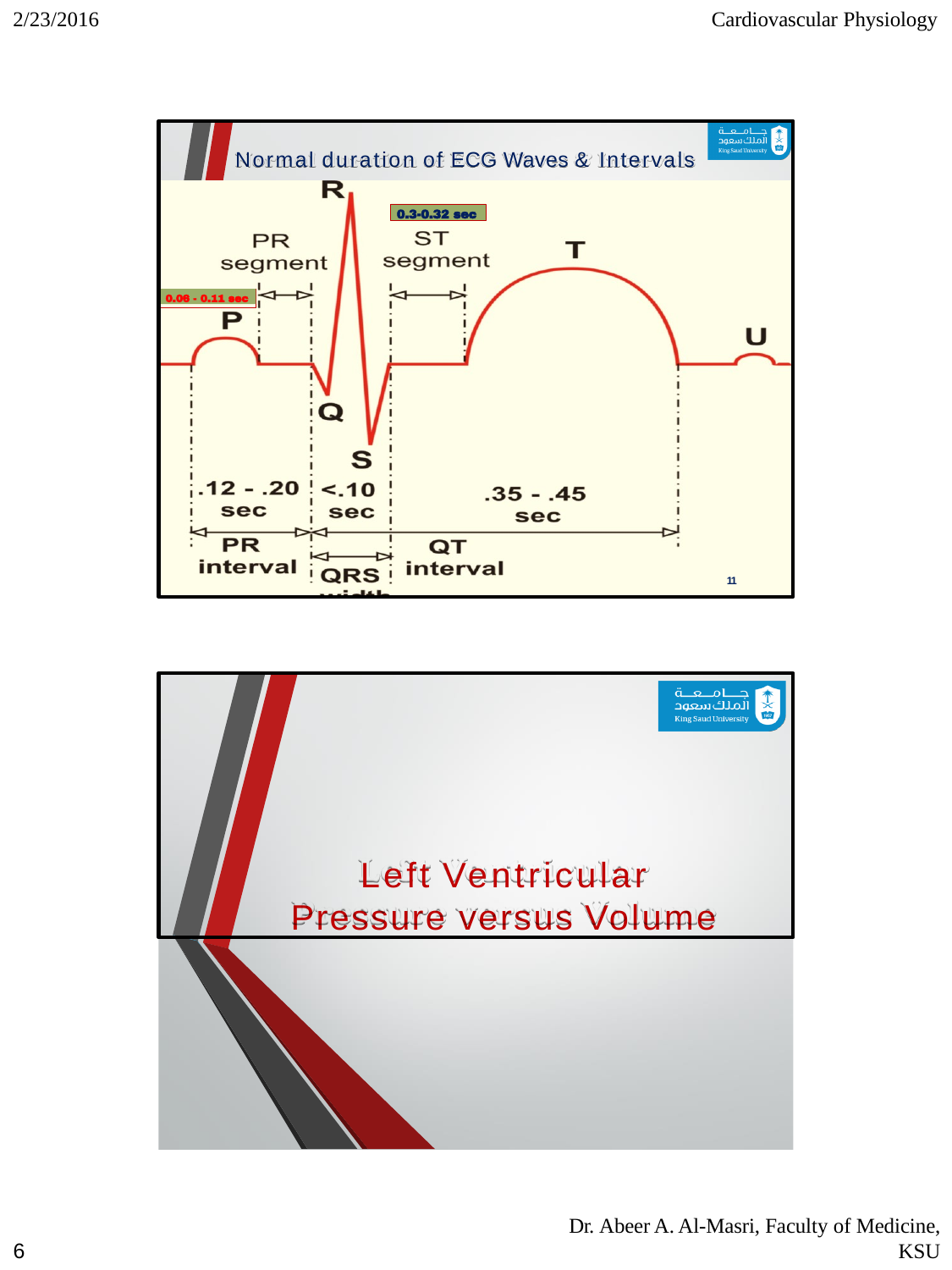

2/23/2016
Cardiovascular Physiology

Normal duration of ECG Waves & Intervals

0.3-0.32 sec

0.06 - 0.11 sec

11

Left Ventricular
Pressure versus Volume

Dr. Abeer A. Al-Masri, Faculty of Medicine,
KSU
6